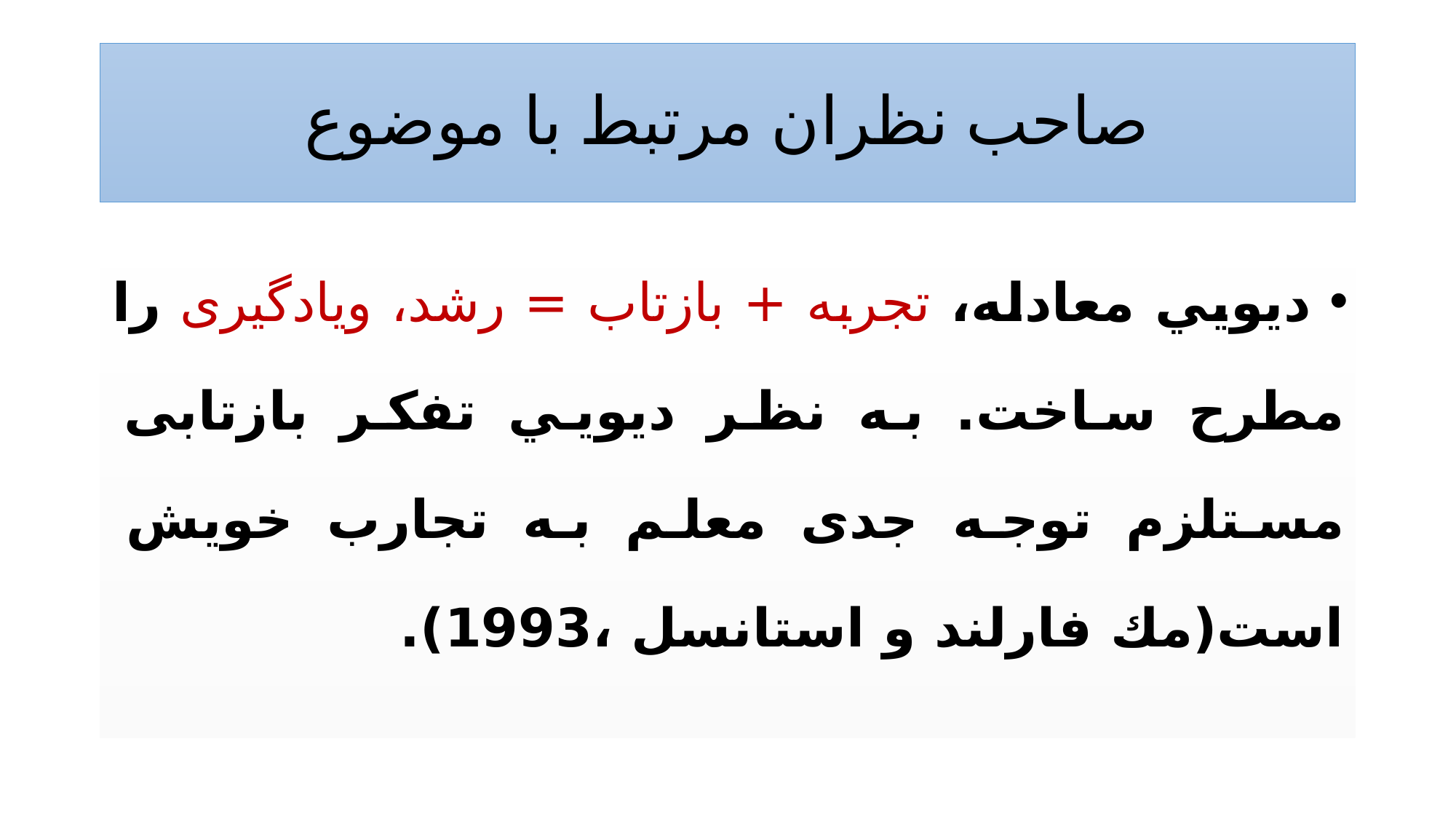

# صاحب نظران مرتبط با موضوع
 ديويي معادله، تجربه + بازتاب = رشد، ویادگیری را مطرح ساخت. به نظر ديويي تفکر بازتابی مستلزم توجه جدی معلم به تجارب خويش است(مك فارلند و استانسل ،1993).